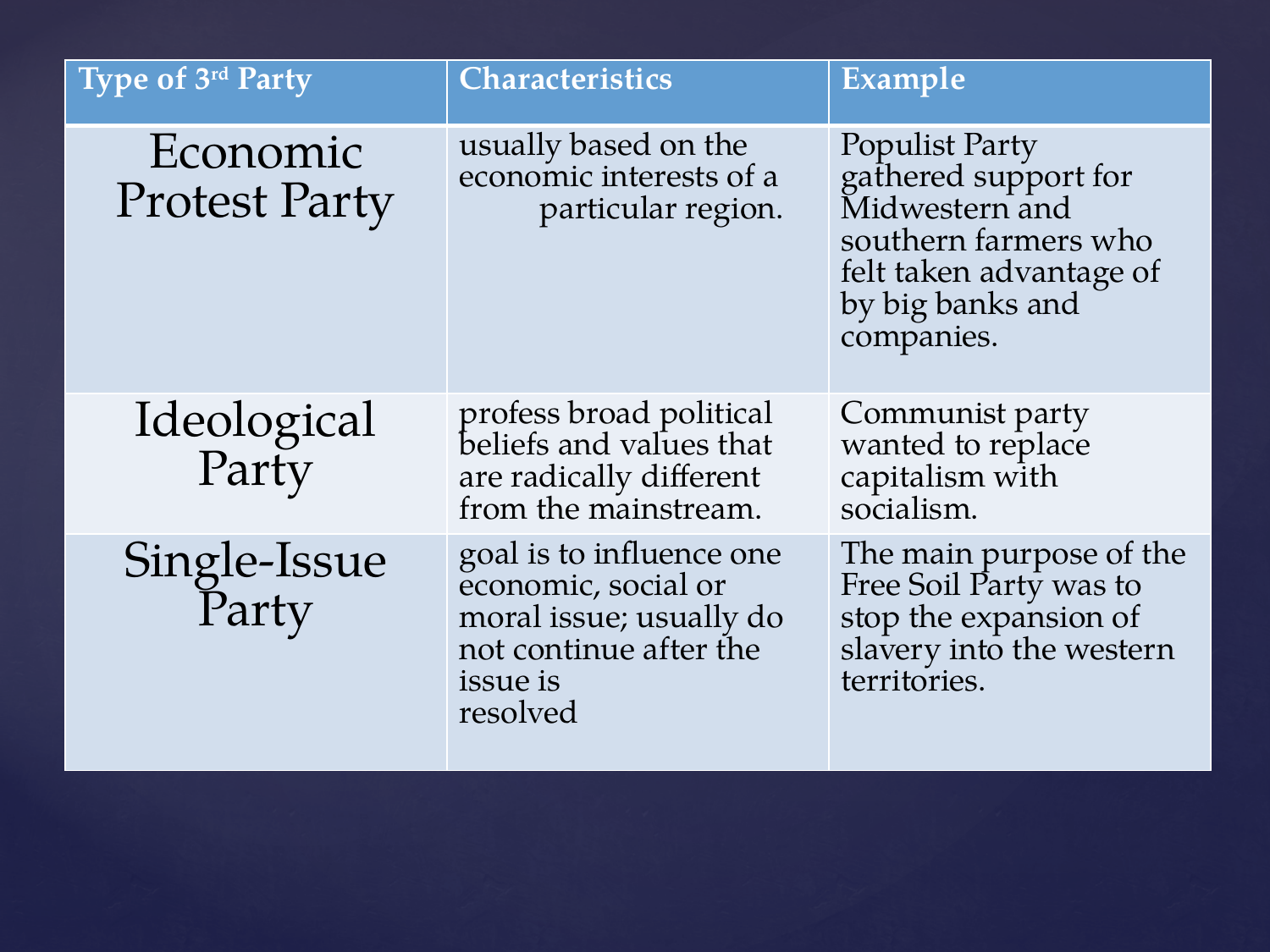

| Type of 3rd Party | Characteristics | Example |
| --- | --- | --- |
| Economic Protest Party | usually based on the economic interests of a particular region. | Populist Party gathered support for Midwestern and southern farmers who felt taken advantage of by big banks and companies. |
| Ideological Party | profess broad political beliefs and values that are radically different from the mainstream. | Communist party wanted to replace capitalism with socialism. |
| Single-Issue Party | goal is to influence one economic, social or moral issue; usually do not continue after the issue is resolved | The main purpose of the Free Soil Party was to stop the expansion of slavery into the western territories. |